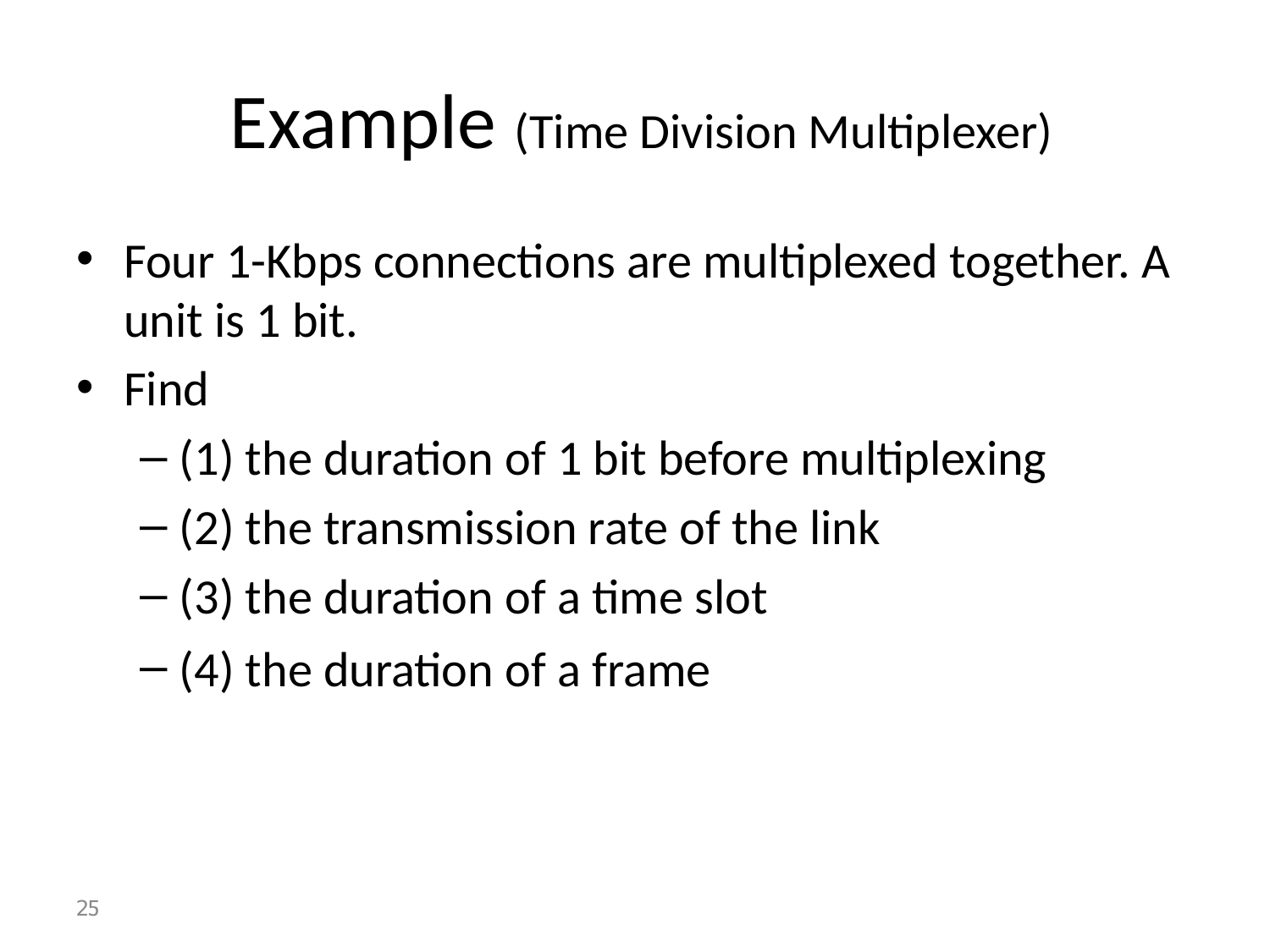

# Example (Time Division Multiplexer)
Four 1-Kbps connections are multiplexed together. A unit is 1 bit.
Find
(1) the duration of 1 bit before multiplexing
(2) the transmission rate of the link
(3) the duration of a time slot
(4) the duration of a frame

25